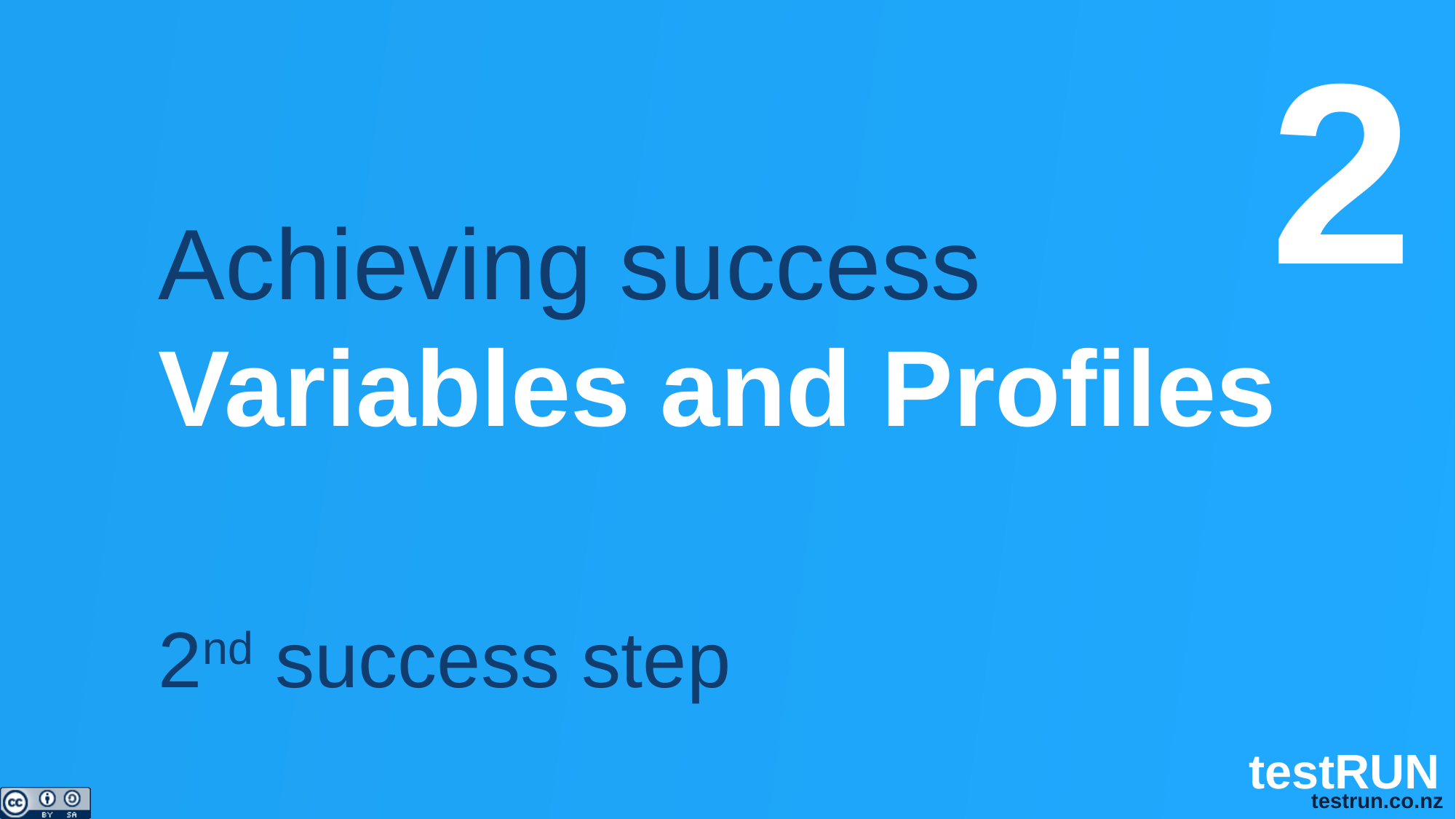

2
Achieving success
# Variables and Profiles

2nd success step